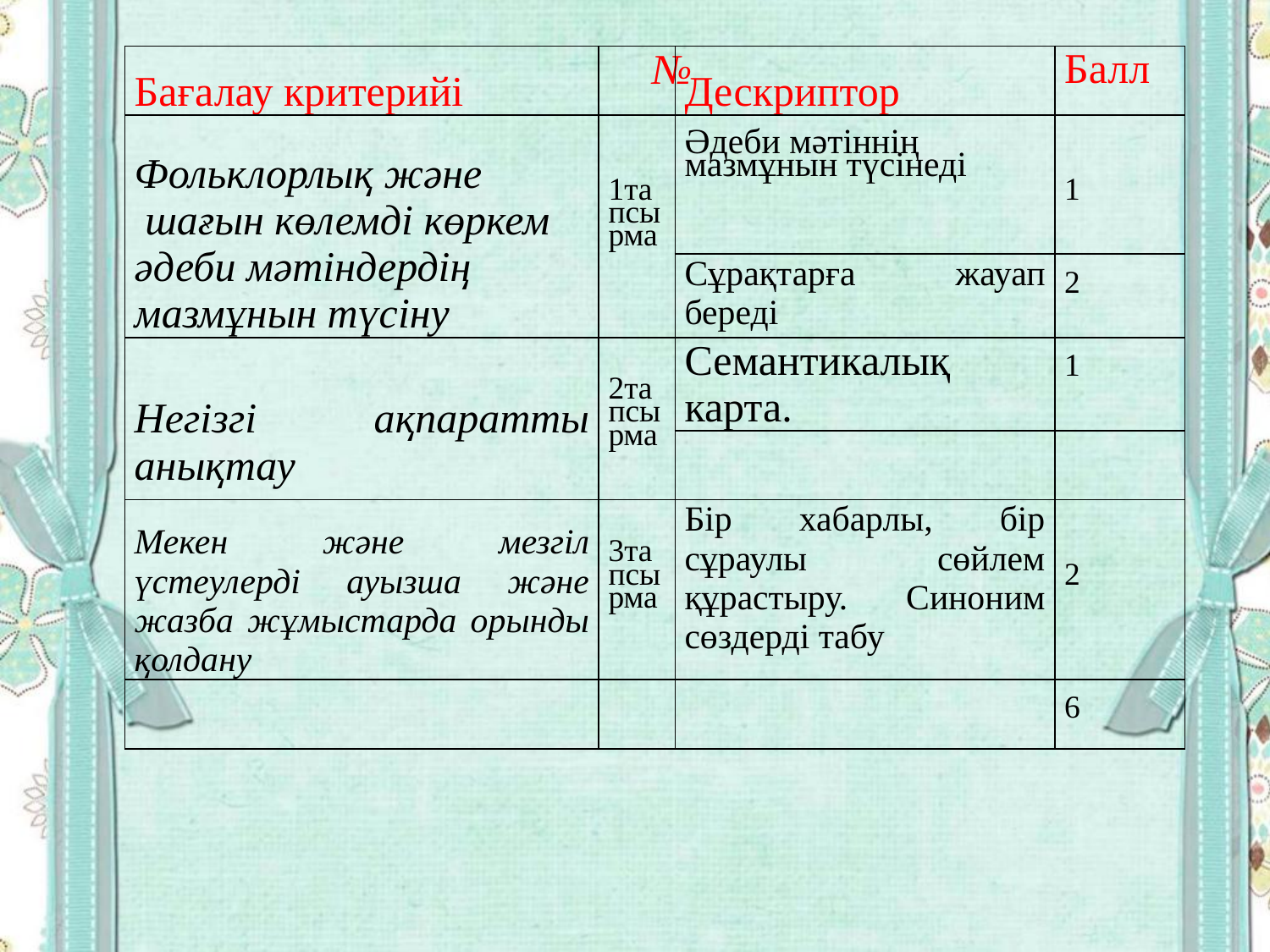

| Бағалау критерийі | № | Дескриптор | Балл |
| --- | --- | --- | --- |
| Фольклорлық және шағын көлемді көркем әдеби мәтіндердің мазмұнын түсіну | 1тапсырма | Әдеби мәтіннің мазмұнын түсінеді | 1 |
|  |  | Сұрақтарға жауап береді | 2 |
| Негізгі ақпаратты анықтау | 2тапсырма | Семантикалық карта. | 1 |
|  |  |  |  |
| Мекен және мезгіл үстеулерді ауызша және жазба жұмыстарда орынды қолдану | 3тапсырма | Бір хабарлы, бір сұраулы сөйлем құрастыру. Синоним сөздерді табу | 2 |
|  |  |  | 6 |